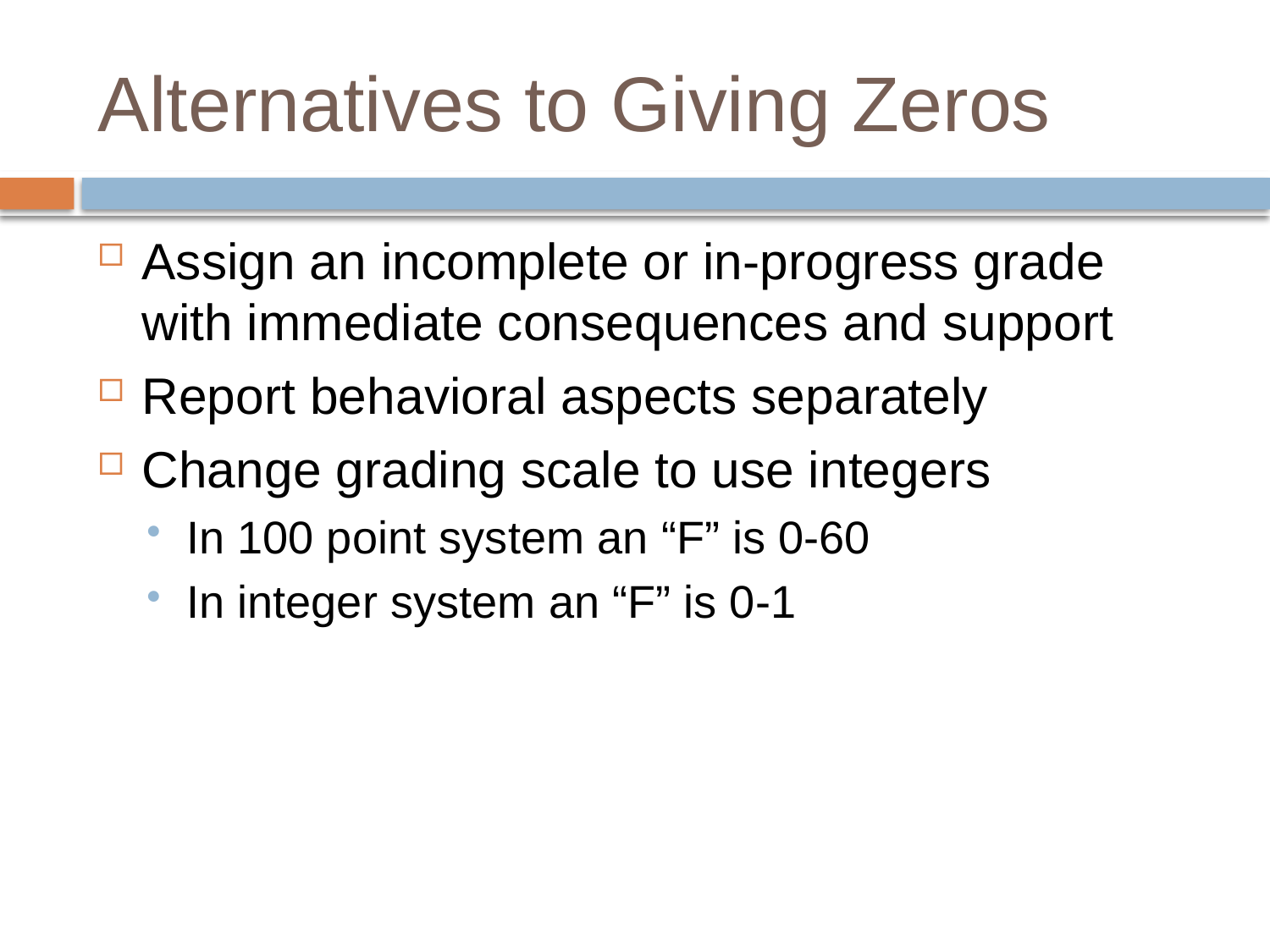

# Alternatives to Giving Zeros
Assign an incomplete or in-progress grade with immediate consequences and support
Report behavioral aspects separately
Change grading scale to use integers
In 100 point system an “F” is 0-60
In integer system an “F” is 0-1